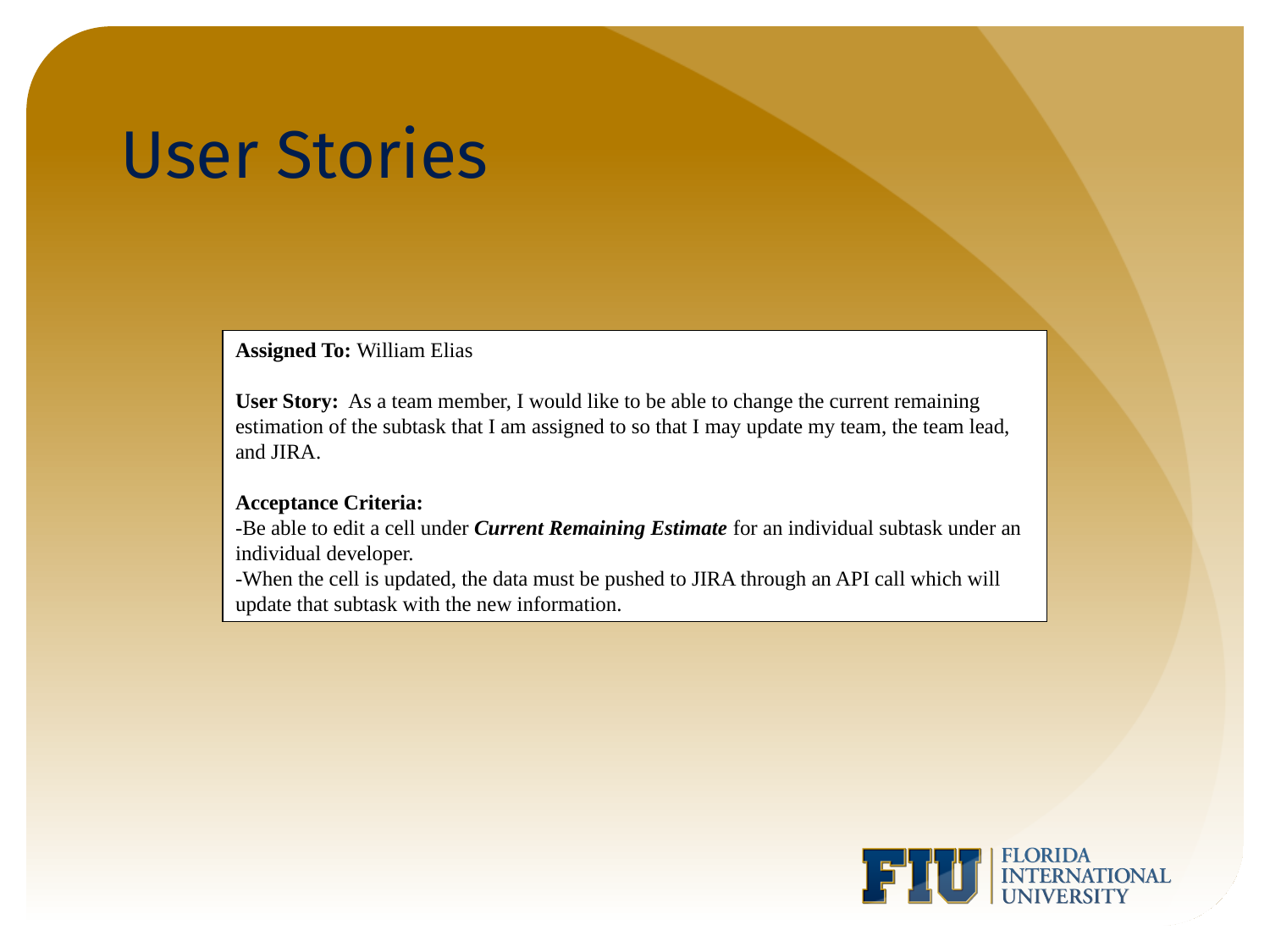

# User Stories
Assigned To: William Elias

User Story:  As a team member, I would like to be able to change the current remaining estimation of the subtask that I am assigned to so that I may update my team, the team lead, and JIRA.

Acceptance Criteria:
-Be able to edit a cell under Current Remaining Estimate for an individual subtask under an individual developer.
-When the cell is updated, the data must be pushed to JIRA through an API call which will update that subtask with the new information.